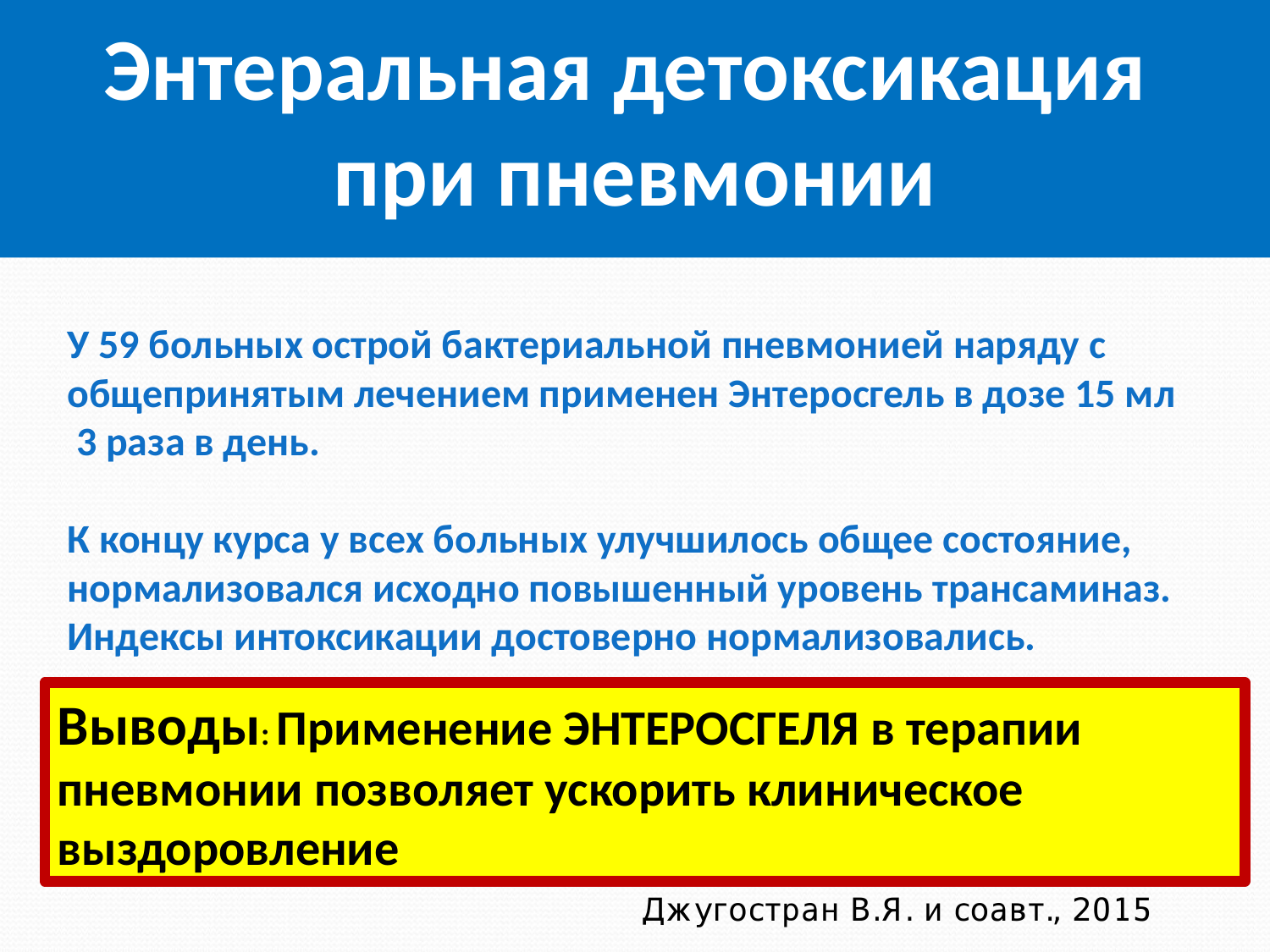

# Энтеральная детоксикация при пневмонии
У 59 больных острой бактериальной пневмонией наряду с общепринятым лечением применен Энтеросгель в дозе 15 мл  3 раза в день.

К концу курса у всех больных улучшилось общее состояние, нормализовался исходно повышенный уровень трансаминаз. Индексы интоксикации достоверно нормализовались.
Выводы: Применение ЭНТЕРОСГЕЛЯ в терапии пневмонии позволяет ускорить клиническое выздоровление
Джугостран В.Я. и соавт., 2015